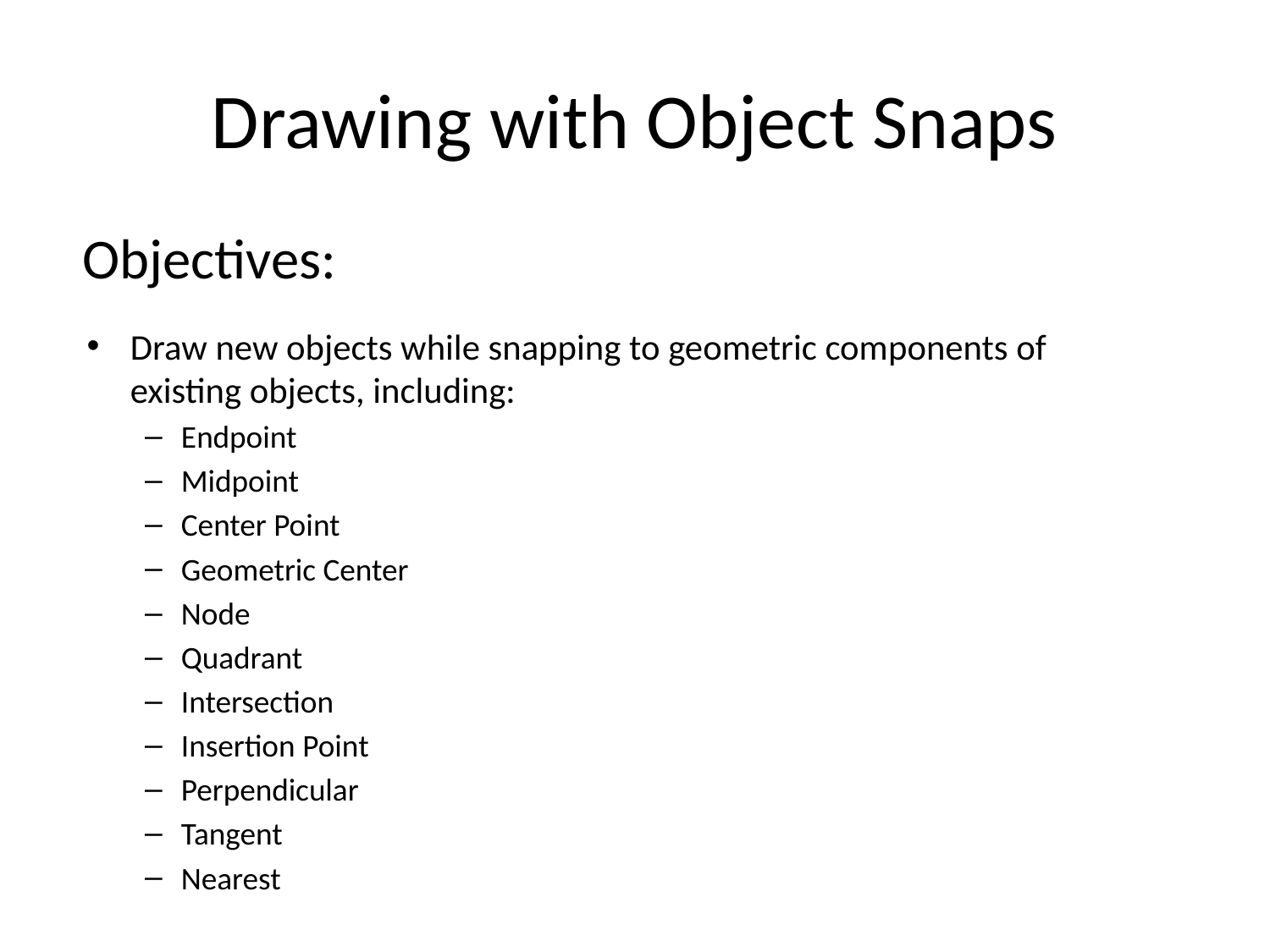

# Drawing with Object Snaps
Objectives:
Draw new objects while snapping to geometric components of existing objects, including:
Endpoint
Midpoint
Center Point
Geometric Center
Node
Quadrant
Intersection
Insertion Point
Perpendicular
Tangent
Nearest